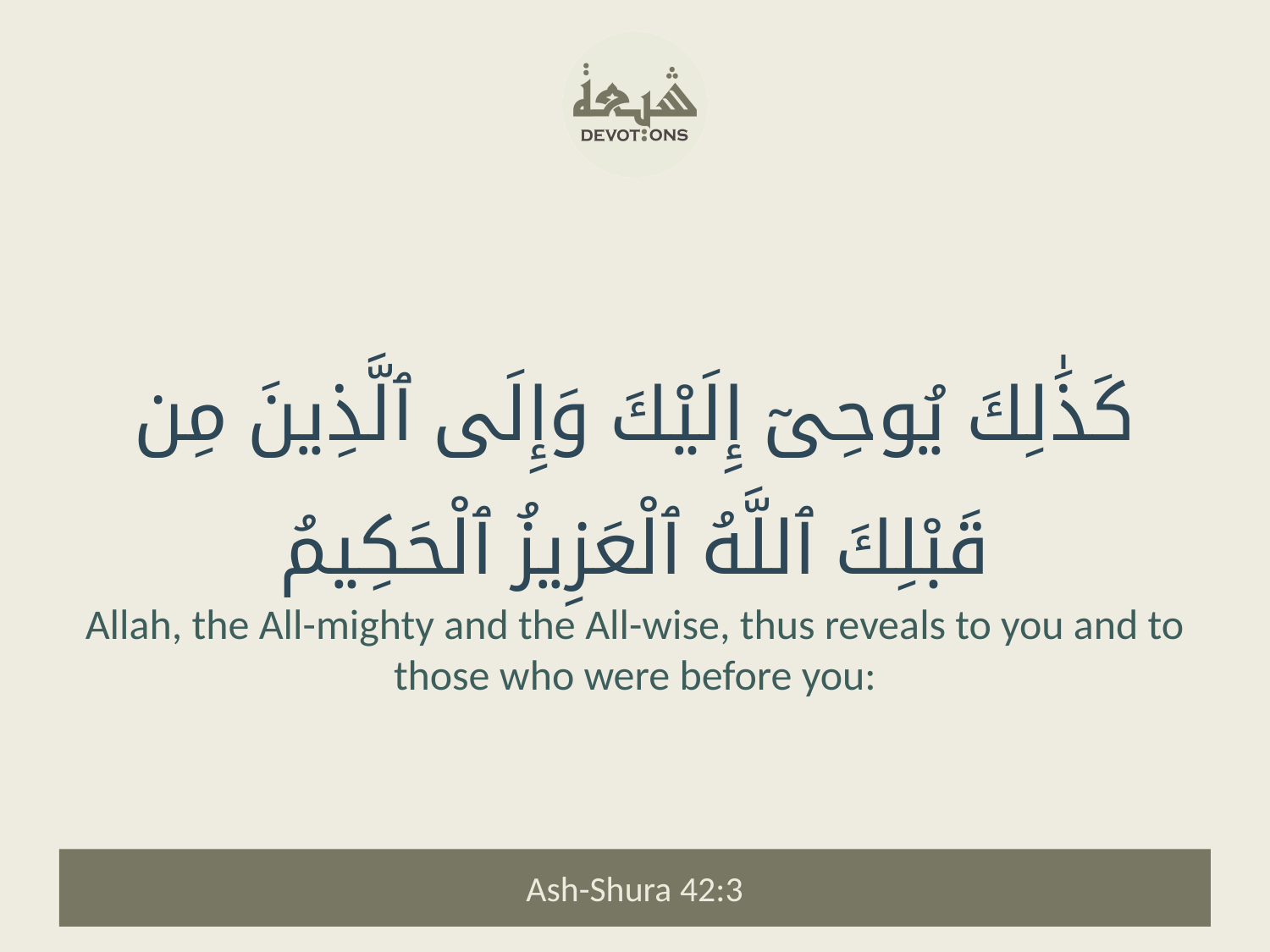

كَذَٰلِكَ يُوحِىٓ إِلَيْكَ وَإِلَى ٱلَّذِينَ مِن قَبْلِكَ ٱللَّهُ ٱلْعَزِيزُ ٱلْحَكِيمُ
Allah, the All-mighty and the All-wise, thus reveals to you and to those who were before you:
Ash-Shura 42:3